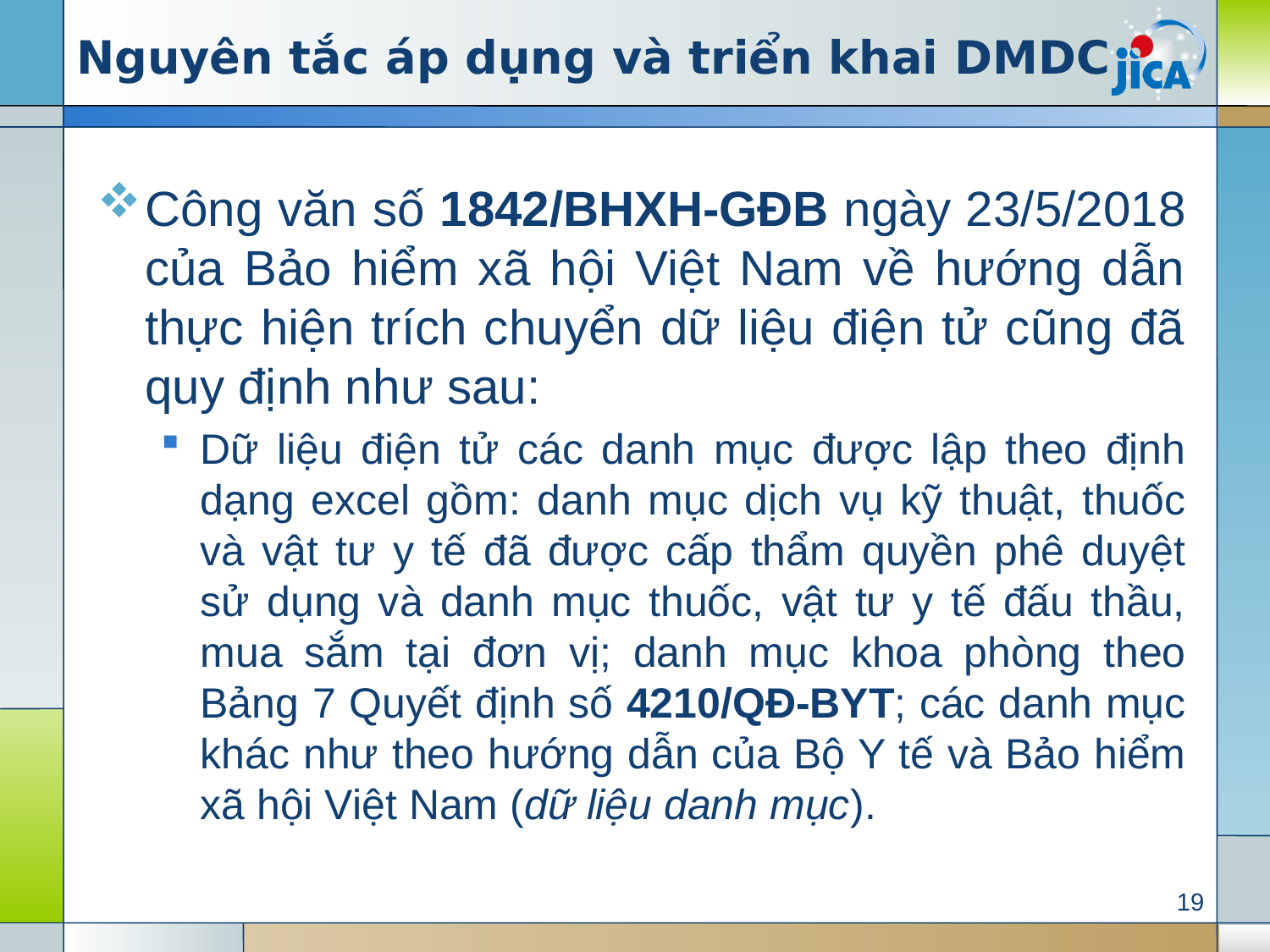

Nguyên tắc áp dụng và triển khai DMDC
#
Công văn số 1842/BHXH-GĐB ngày 23/5/2018 của Bảo hiểm xã hội Việt Nam về hướng dẫn thực hiện trích chuyển dữ liệu điện tử cũng đã quy định như sau:
Dữ liệu điện tử các danh mục được lập theo định dạng excel gồm: danh mục dịch vụ kỹ thuật, thuốc và vật tư y tế đã được cấp thẩm quyền phê duyệt sử dụng và danh mục thuốc, vật tư y tế đấu thầu, mua sắm tại đơn vị; danh mục khoa phòng theo Bảng 7 Quyết định số 4210/QĐ-BYT; các danh mục khác như theo hướng dẫn của Bộ Y tế và Bảo hiểm xã hội Việt Nam (dữ liệu danh mục).

19